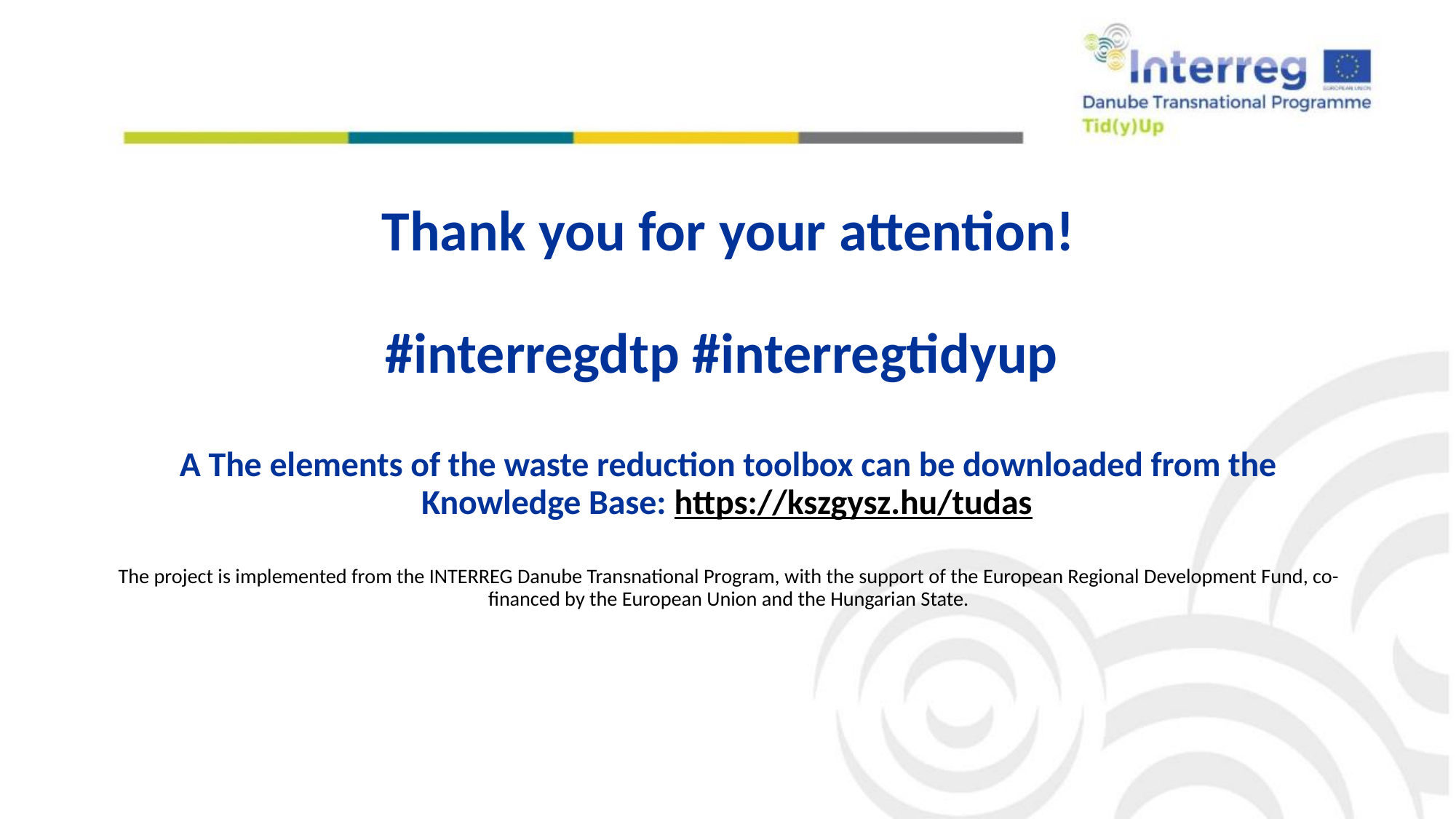

# Thank you for your attention! #interregdtp #interregtidyup

A The elements of the waste reduction toolbox can be downloaded from the Knowledge Base: https://kszgysz.hu/tudas

  
The project is implemented from the INTERREG Danube Transnational Program, with the support of the European Regional Development Fund, co-financed by the European Union and the Hungarian State.